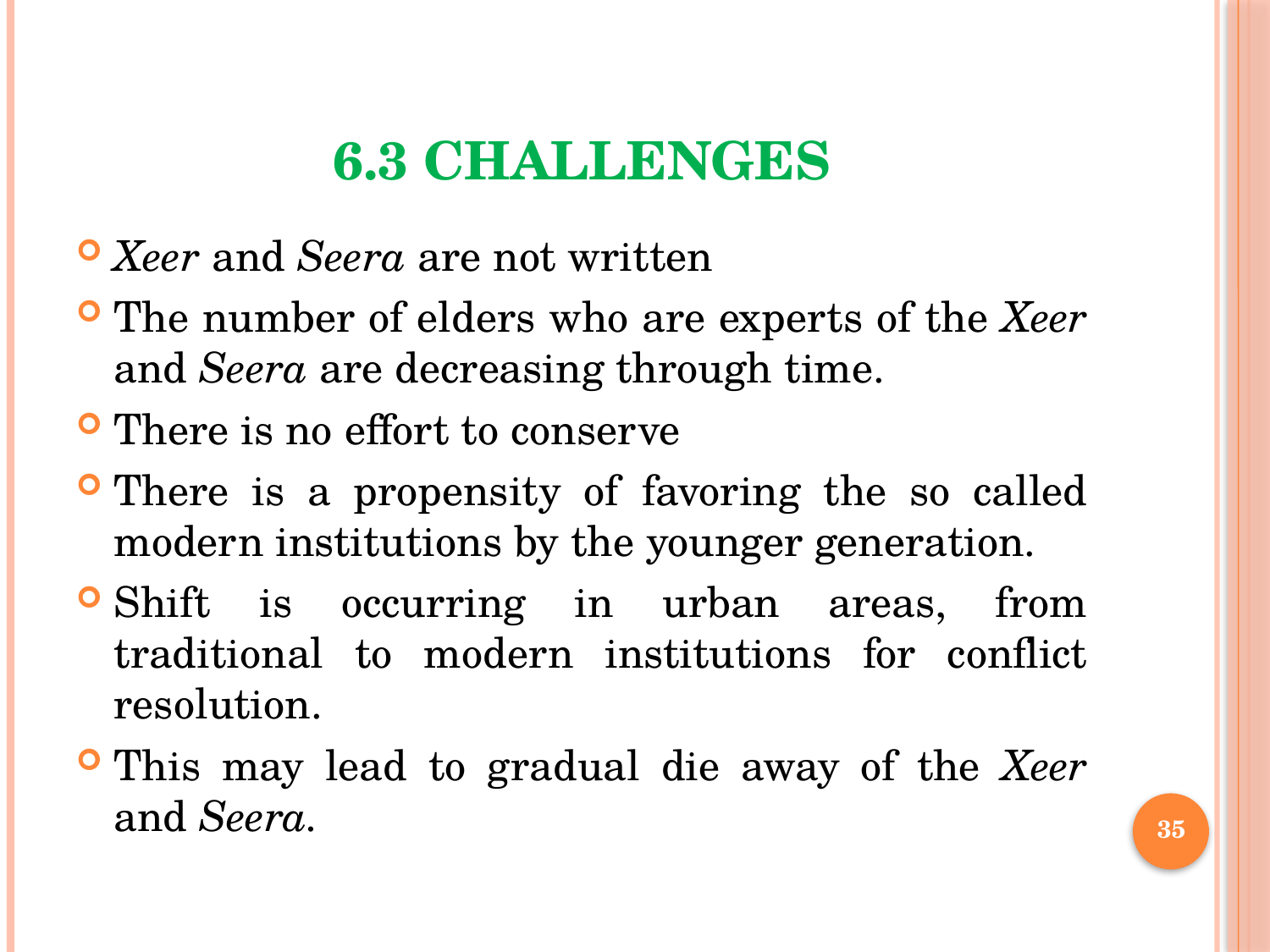

# 6.3 Challenges
Xeer and Seera are not written
The number of elders who are experts of the Xeer and Seera are decreasing through time.
There is no effort to conserve
There is a propensity of favoring the so called modern institutions by the younger generation.
Shift is occurring in urban areas, from traditional to modern institutions for conflict resolution.
This may lead to gradual die away of the Xeer and Seera.

35